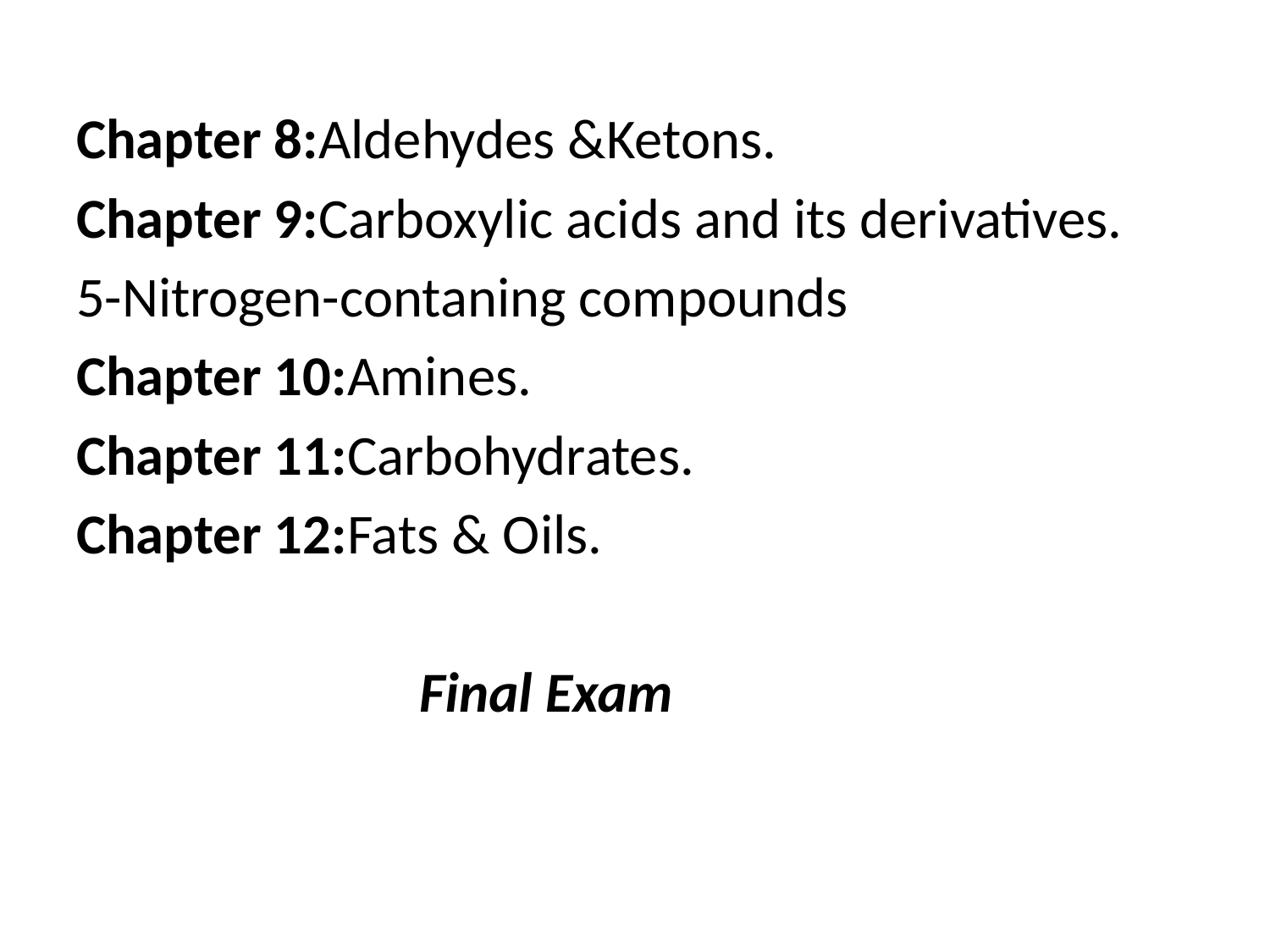

Chapter 8:Aldehydes &Ketons.
Chapter 9:Carboxylic acids and its derivatives.
5-Nitrogen-contaning compounds
Chapter 10:Amines.
Chapter 11:Carbohydrates.
Chapter 12:Fats & Oils.

                           Final Exam